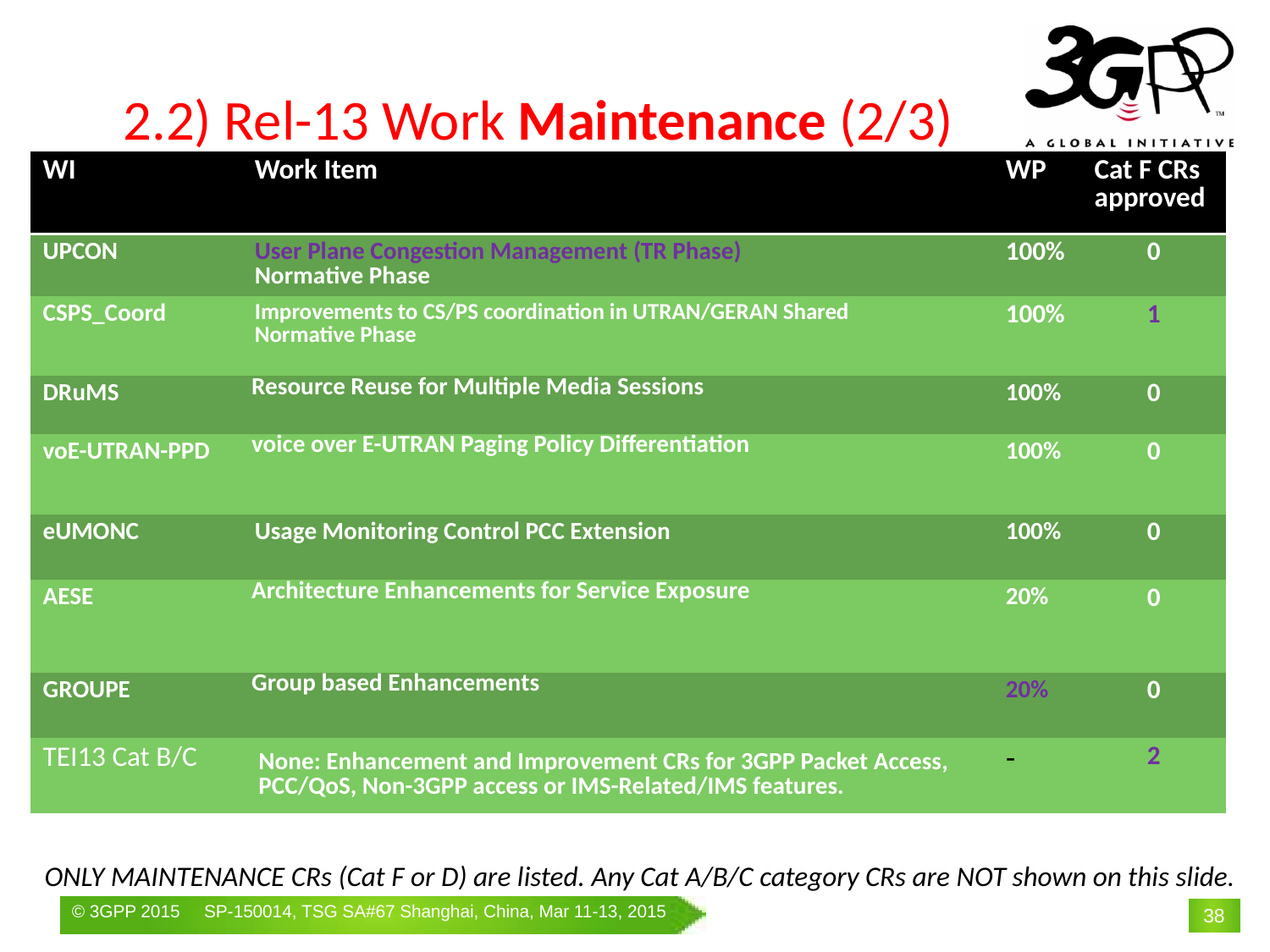

# 2.2) Rel-13 Work Maintenance (2/3)
| WI | Work Item | WP | Cat F CRs approved |
| --- | --- | --- | --- |
| UPCON | User Plane Congestion Management (TR Phase) Normative Phase | 100% | 0 |
| CSPS\_Coord | Improvements to CS/PS coordination in UTRAN/GERAN Shared Normative Phase | 100% | 1 |
| DRuMS | Resource Reuse for Multiple Media Sessions | 100% | 0 |
| voE-UTRAN-PPD | voice over E-UTRAN Paging Policy Differentiation | 100% | 0 |
| eUMONC | Usage Monitoring Control PCC Extension | 100% | 0 |
| AESE | Architecture Enhancements for Service Exposure | 20% | 0 |
| GROUPE | Group based Enhancements | 20% | 0 |
| TEI13 Cat B/C | None: Enhancement and Improvement CRs for 3GPP Packet Access, PCC/QoS, Non-3GPP access or IMS-Related/IMS features. | - | 2 |
ONLY MAINTENANCE CRs (Cat F or D) are listed. Any Cat A/B/C category CRs are NOT shown on this slide.